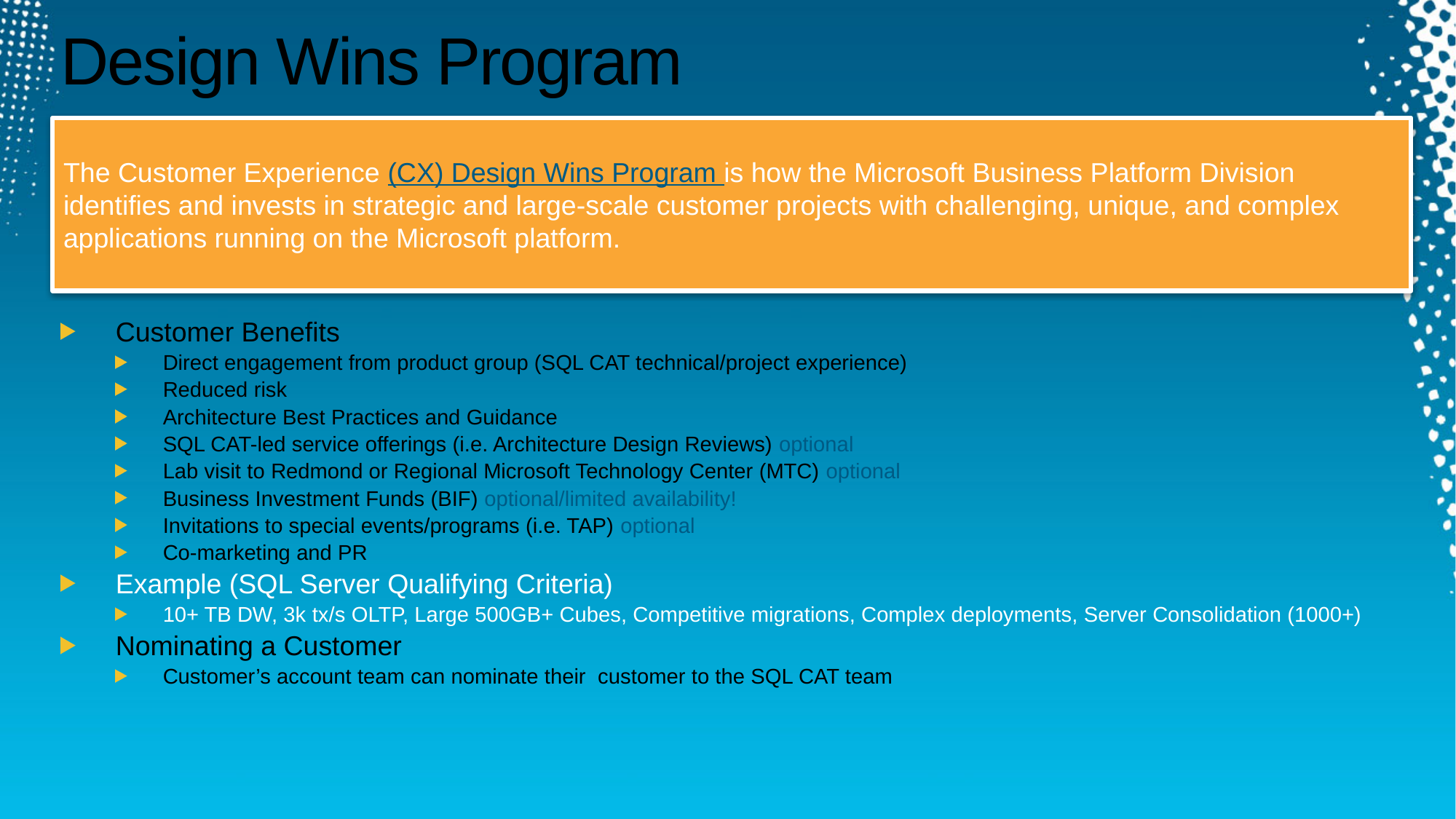

# Design Wins Program
The Customer Experience (CX) Design Wins Program is how the Microsoft Business Platform Division identifies and invests in strategic and large-scale customer projects with challenging, unique, and complex applications running on the Microsoft platform.
Customer Benefits
Direct engagement from product group (SQL CAT technical/project experience)
Reduced risk
Architecture Best Practices and Guidance
SQL CAT-led service offerings (i.e. Architecture Design Reviews) optional
Lab visit to Redmond or Regional Microsoft Technology Center (MTC) optional
Business Investment Funds (BIF) optional/limited availability!
Invitations to special events/programs (i.e. TAP) optional
Co-marketing and PR
Example (SQL Server Qualifying Criteria)
10+ TB DW, 3k tx/s OLTP, Large 500GB+ Cubes, Competitive migrations, Complex deployments, Server Consolidation (1000+)
Nominating a Customer
Customer’s account team can nominate their  customer to the SQL CAT team